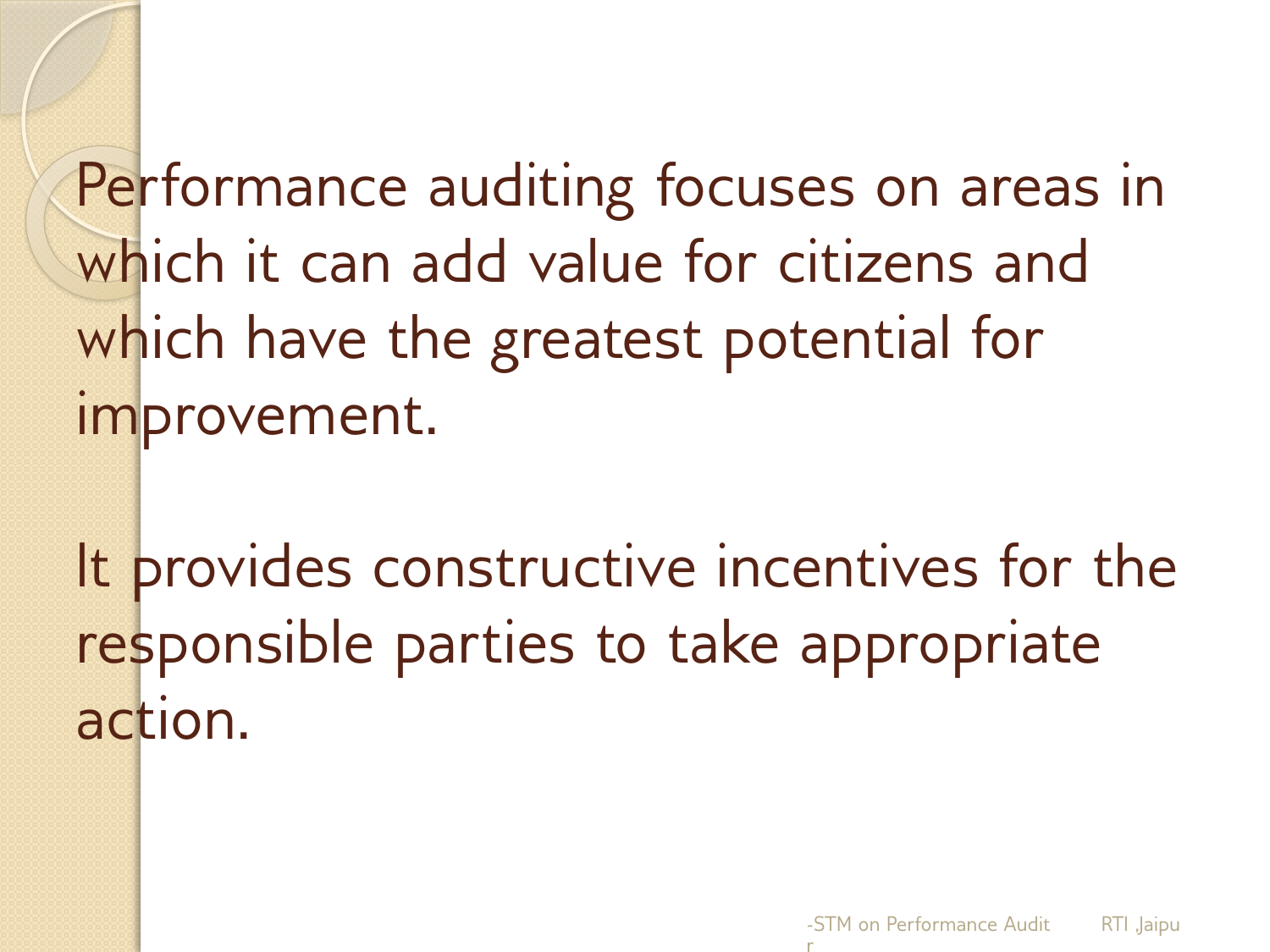

# Performance auditing focuses on areas in which it can add value for citizens and which have the greatest potential for improvement. It provides constructive incentives for the responsible parties to take appropriate action.
-STM on Performance Audit        RTI ,Jaipur